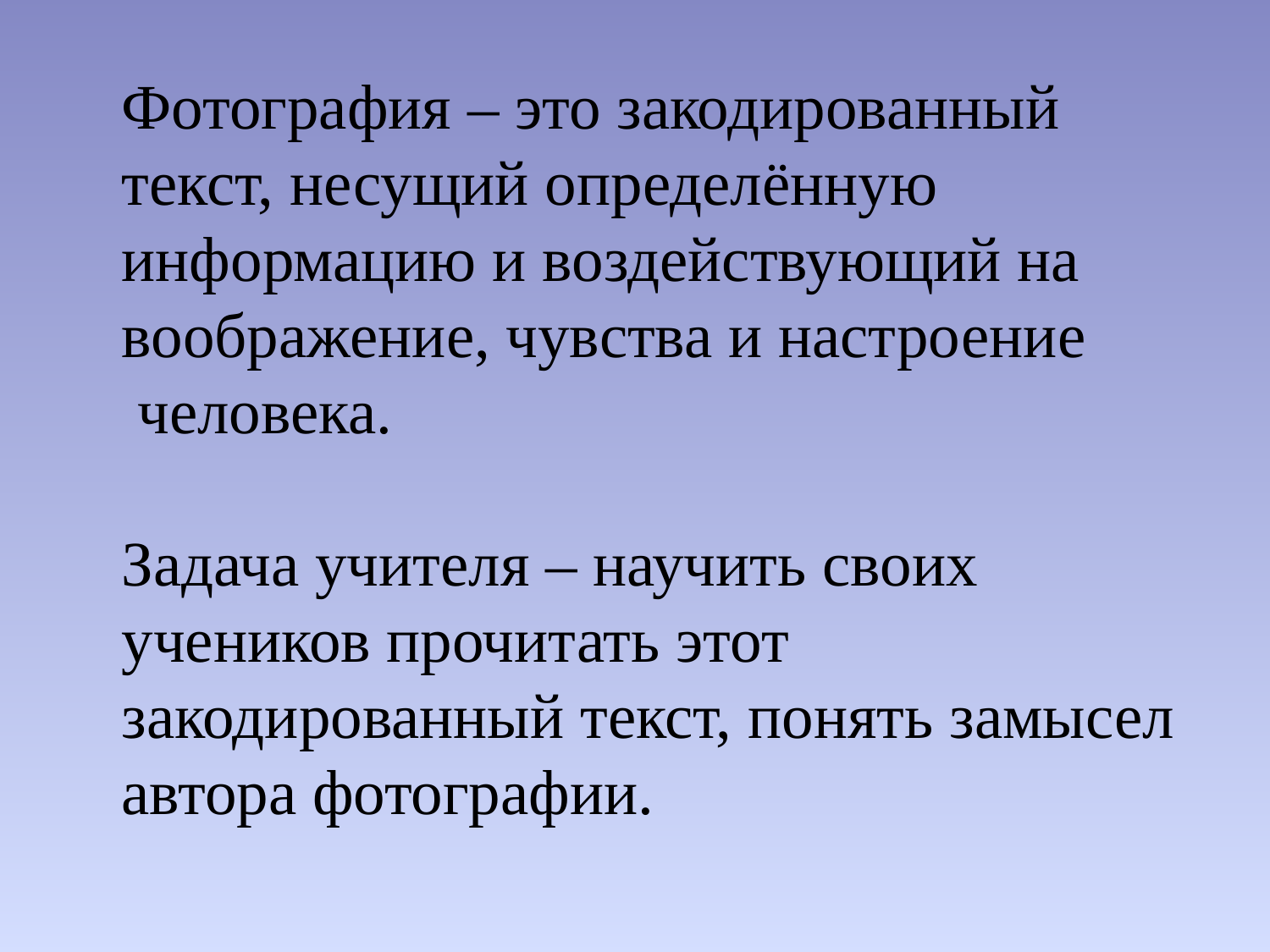

Фотография – это закодированный текст, несущий определённую информацию и воздействующий на воображение, чувства и настроение  человека.

Задача учителя – научить своих учеников прочитать этот закодированный текст, понять замысел автора фотографии.